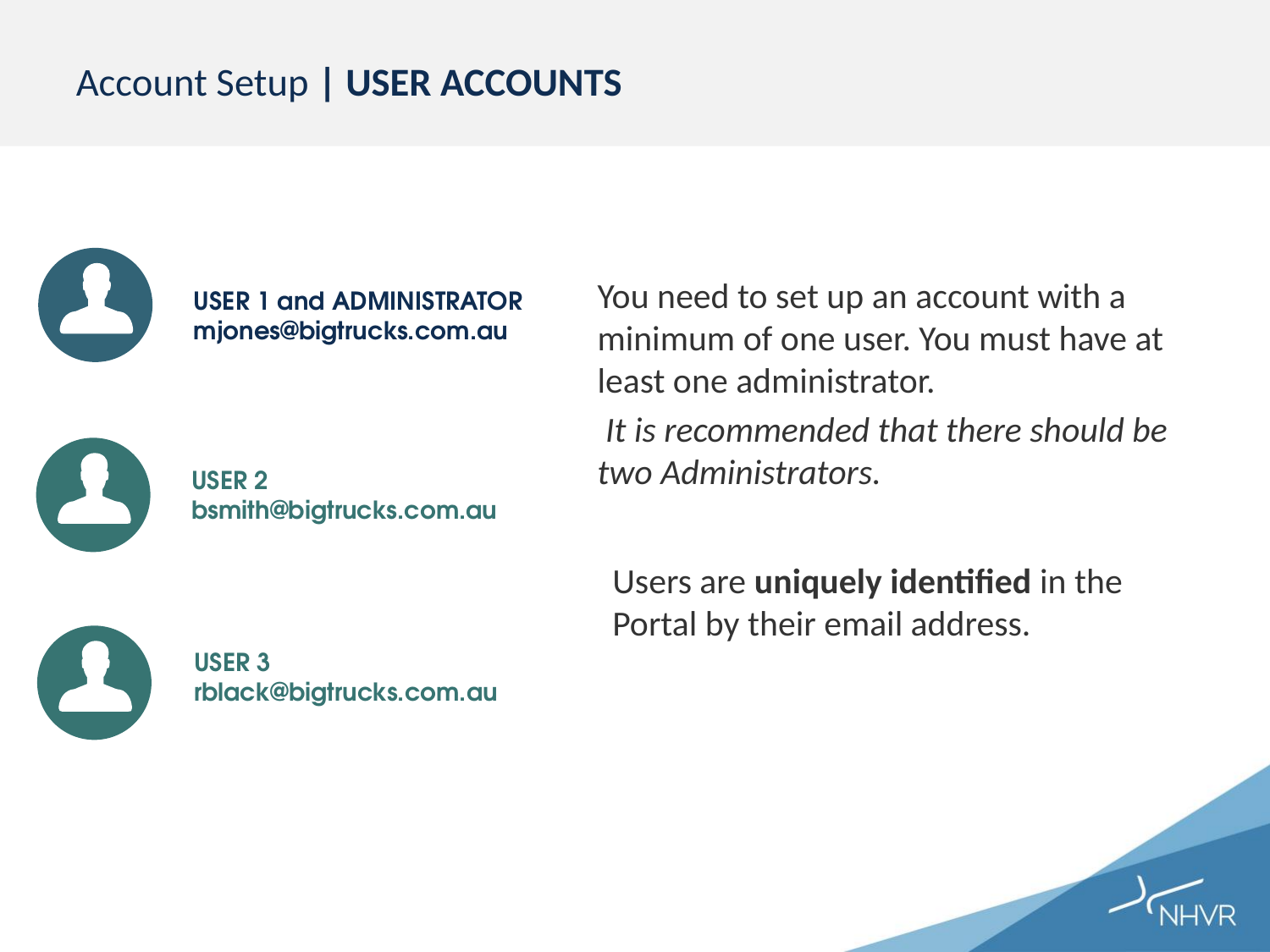

# Account Setup | USER ACCOUNTS

You need to set up an account with a minimum of one user. You must have at least one administrator.
 It is recommended that there should be two Administrators.
USER 1 and ADMINISTRATOR
mjones@bigtrucks.com.au

USER 2
bsmith@bigtrucks.com.au
Users are uniquely identified in the Portal by their email address.

USER 3
rblack@bigtrucks.com.au